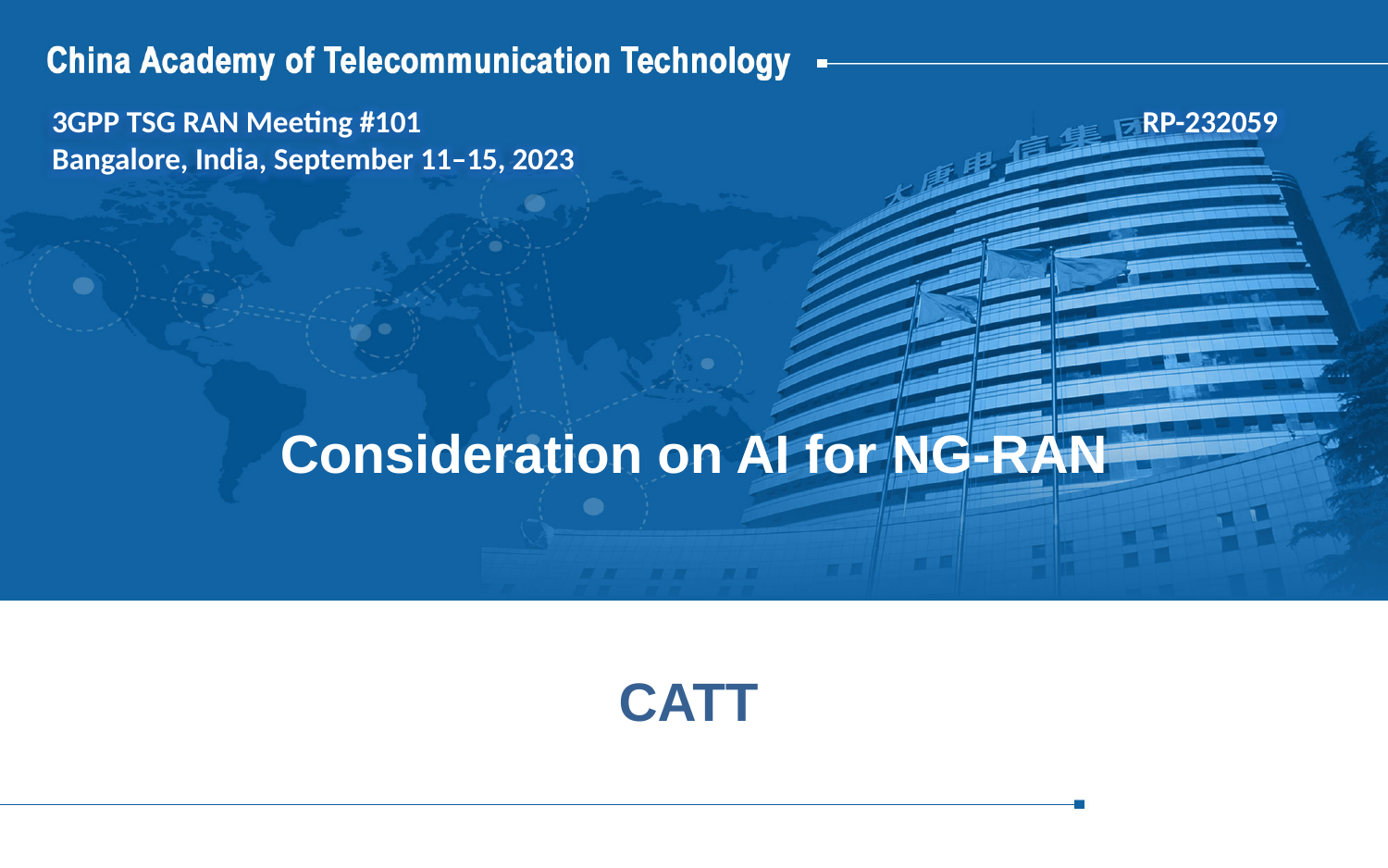

3GPP TSG RAN Meeting #101                                                                                                        RP-232059
Bangalore, India, September 11–15, 2023
# Consideration on AI for NG-RAN
CATT